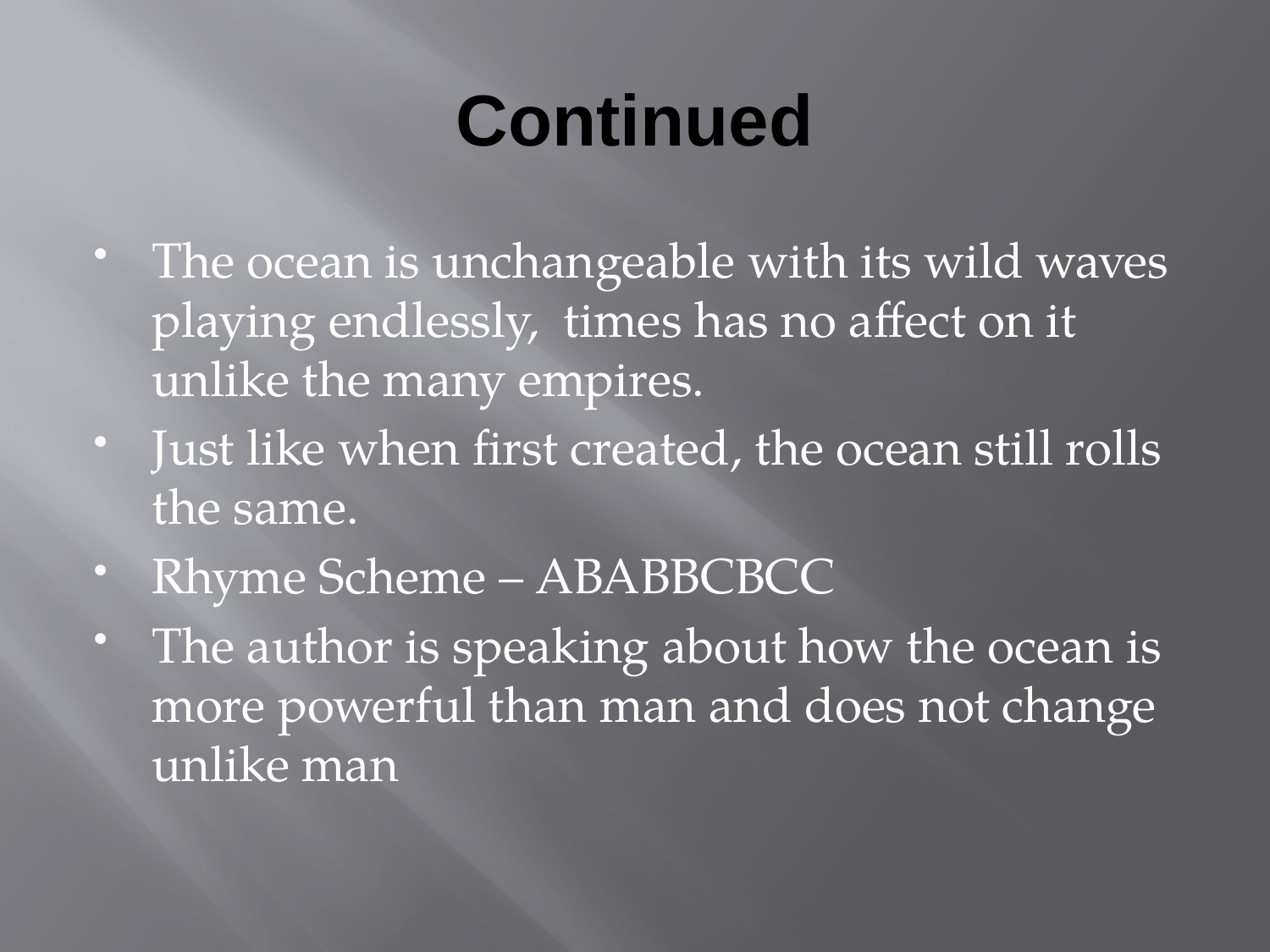

# Continued
The ocean is unchangeable with its wild waves playing endlessly,  times has no affect on it unlike the many empires.
Just like when first created, the ocean still rolls the same.
Rhyme Scheme – ABABBCBCC
The author is speaking about how the ocean is more powerful than man and does not change unlike man